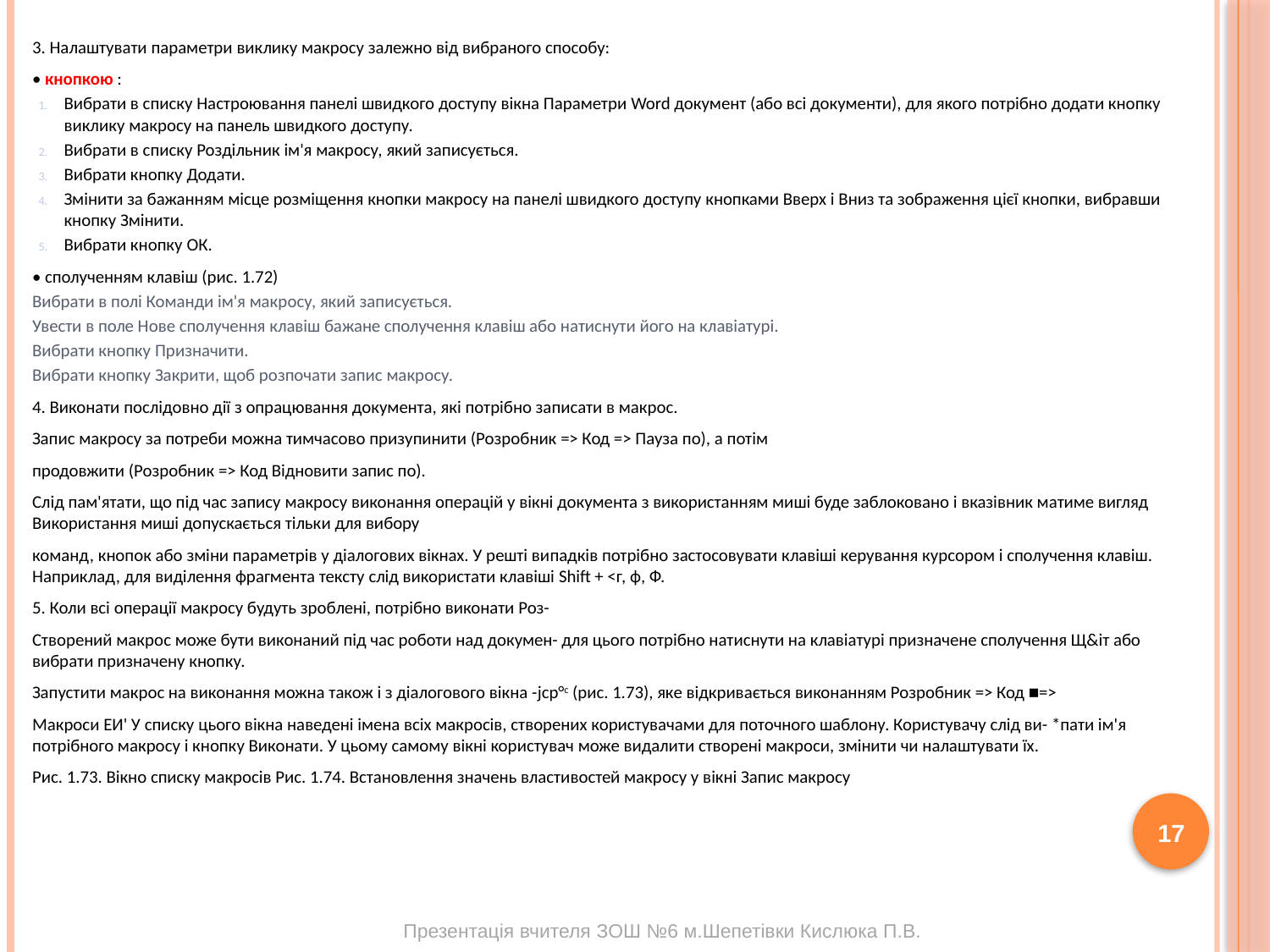

3. Налаштувати параметри виклику макросу залежно від вибраного способу:
• кнопкою :
Вибрати в списку Настроювання панелі швидкого доступу вікна Параметри Word документ (або всі документи), для якого по­трібно додати кнопку виклику макросу на панель швидкого до­ступу.
Вибрати в списку Роздільник ім'я макросу, який записується.
Вибрати кнопку Додати.
Змінити за бажанням місце розміщення кнопки макросу на па­нелі швидкого доступу кнопками Вверх і Вниз та зображення цієї кнопки, вибравши кнопку Змінити.
Вибрати кнопку ОК.
• сполученням клавіш (рис. 1.72)
Вибрати в полі Команди ім'я макросу, який запису­ється.
Увести в поле Нове сполу­чення клавіш бажане спо­лучення клавіш або натис­нути його на клавіатурі.
Вибрати кнопку Призначи­ти.
Вибрати кнопку Закрити, щоб розпочати запис ма­кросу.
4. Виконати послідовно дії з опрацювання документа, які по­трібно записати в макрос.
Запис макросу за потреби можна тимчасово призупинити (Розроб­ник => Код => Пауза по), а потім
продовжити (Розробник => Код Відновити запис по).
Слід пам'ятати, що під час запису макросу виконання операцій у вікні документа з використанням миші буде заблоковано і вказівник матиме вигляд Використання миші допускається тільки для вибору
команд, кнопок або зміни параметрів у діалогових вікнах. У решті ви­падків потрібно застосовувати клавіші керування курсором і сполучення клавіш. Наприклад, для виділення фрагмента тексту слід використати клавіші Shift + <г, ф, Ф.
5. Коли всі операції макросу будуть зроблені, потрібно виконати Роз-
Створений макрос може бути виконаний під час роботи над докумен- для цього потрібно натиснути на клавіатурі призначене сполучення Щ&іт або вибрати призначену кнопку.
Запустити макрос на виконання можна також і з діалогового вікна -jcp°c (рис. 1.73), яке відкривається виконанням Розробник => Код ■=>
Макроси ЕИ' У списку цього вікна наведені імена всіх макросів, створених користувачами для поточного шаблону. Користувачу слід ви- *пати ім'я потрібного макросу і кнопку Виконати. У цьому самому вікні користувач може видалити створені макроси, змінити чи налашту­вати їх.
Рис. 1.73. Вікно списку макросів Рис. 1.74. Встановлення значень власти­востей макросу у вікні Запис макросу

17
Презентація вчителя ЗОШ №6 м.Шепетівки Кислюка П.В.